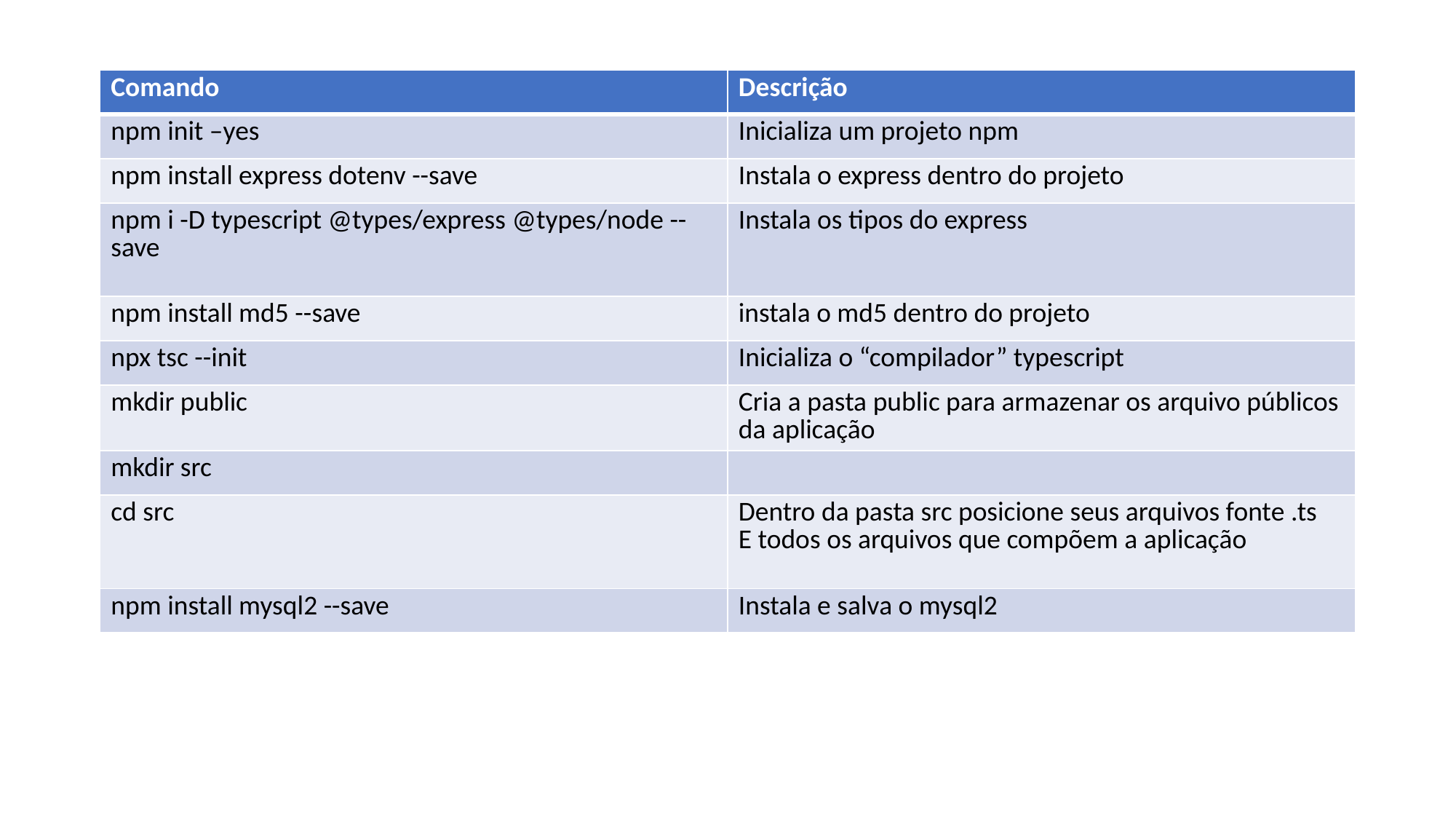

| Comando | Descrição |
| --- | --- |
| npm init –yes | Inicializa um projeto npm |
| npm install express dotenv --save | Instala o express dentro do projeto |
| npm i -D typescript @types/express @types/node --save | Instala os tipos do express |
| npm install md5 --save | instala o md5 dentro do projeto |
| npx tsc --init | Inicializa o “compilador” typescript |
| mkdir public | Cria a pasta public para armazenar os arquivo públicos da aplicação |
| mkdir src |  |
| cd src | Dentro da pasta src posicione seus arquivos fonte .ts E todos os arquivos que compõem a aplicação |
| npm install mysql2 --save | Instala e salva o mysql2 |